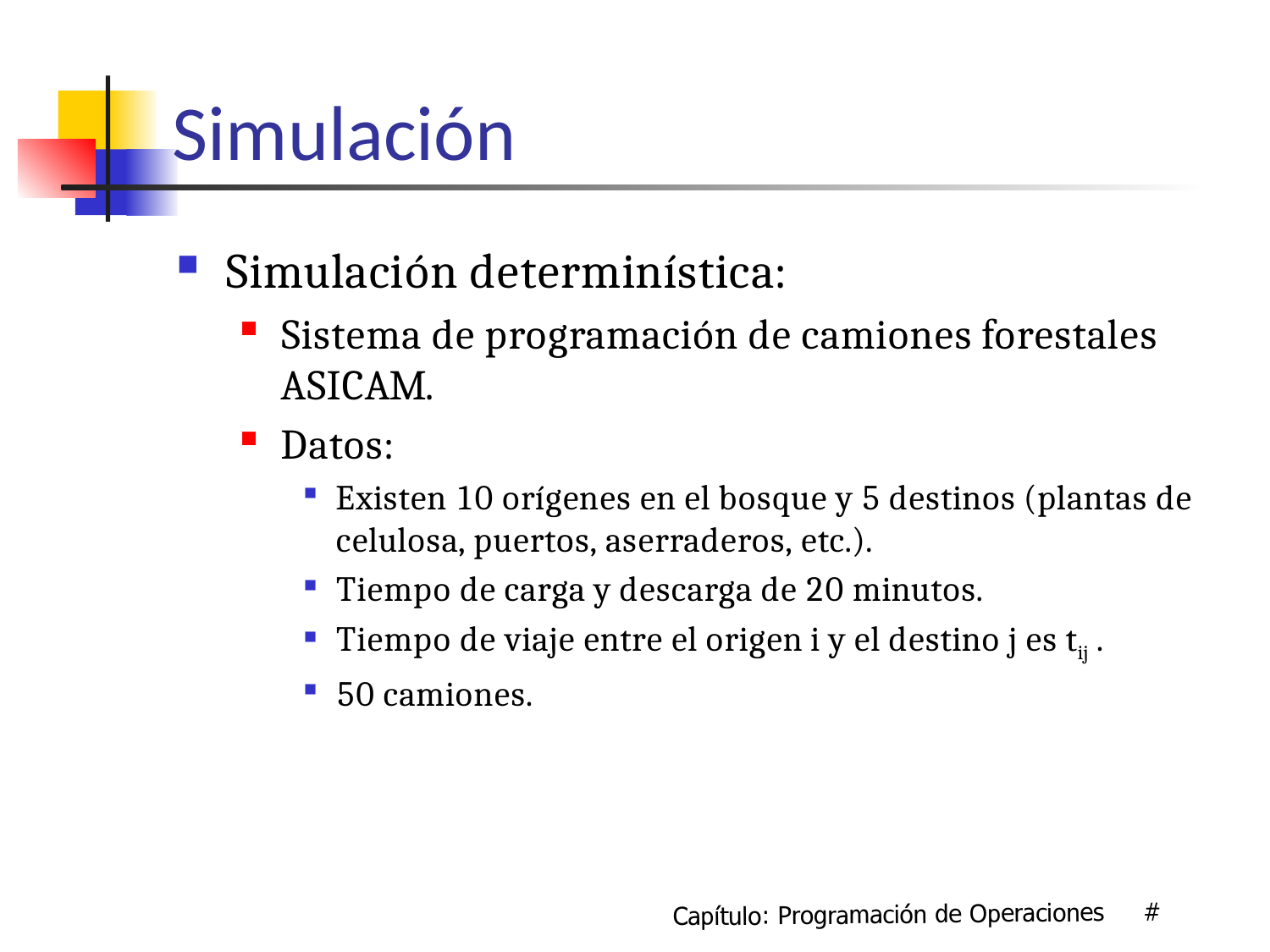

# Simulación
Simulación determinística:
Sistema de programación de camiones forestales ASICAM.
Datos:
Existen 10 orígenes en el bosque y 5 destinos (plantas de celulosa, puertos, aserraderos, etc.).
Tiempo de carga y descarga de 20 minutos.
Tiempo de viaje entre el origen i y el destino j es tij .
50 camiones.

Capítulo: Programación de Operaciones     #